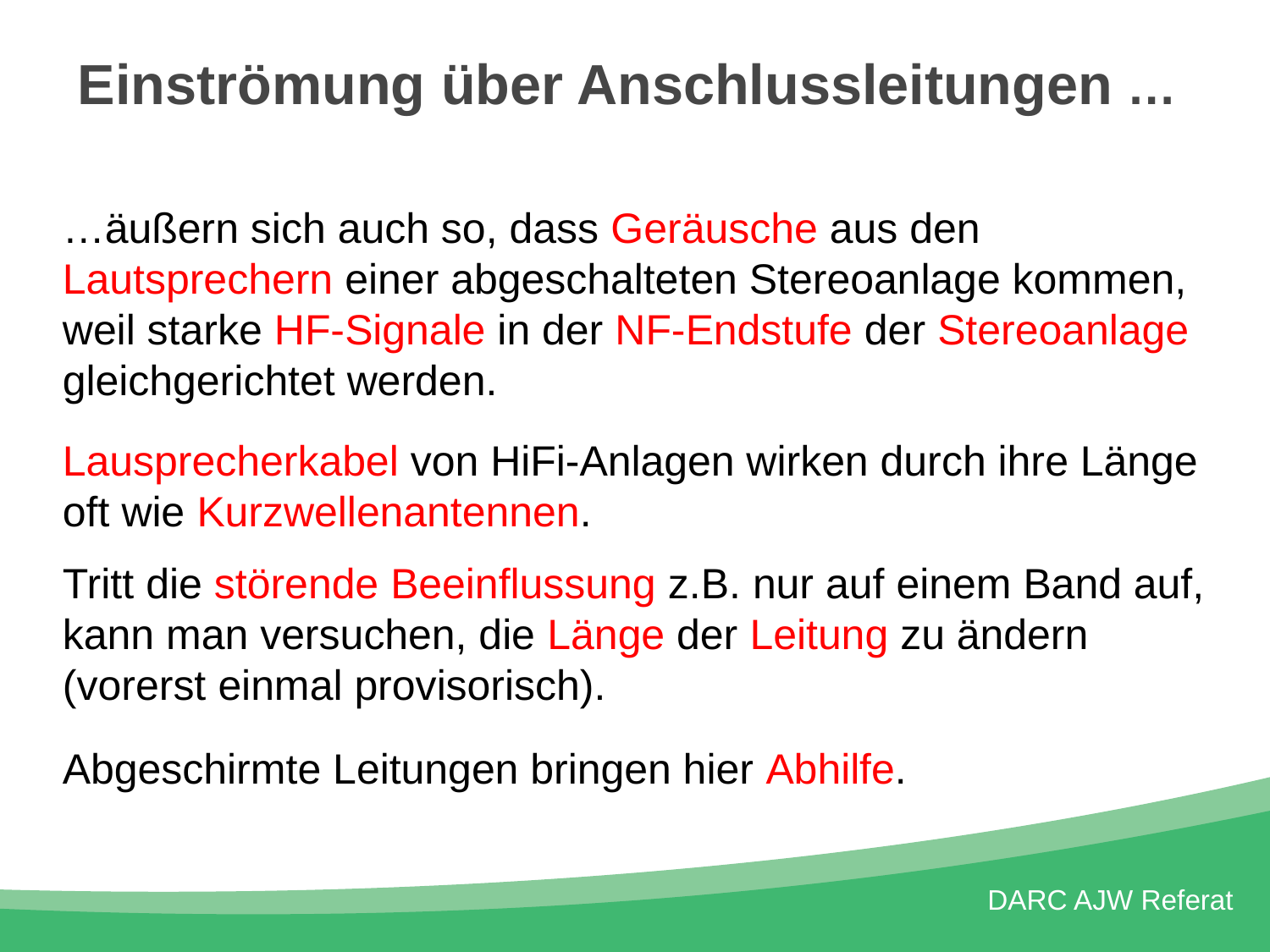

# Einströmung über Anschlussleitungen …
…äußern sich auch so, dass Geräusche aus den Lautsprechern einer abgeschalteten Stereoanlage kommen, weil starke HF-Signale in der NF-Endstufe der Stereoanlage gleichgerichtet werden.
Lausprecherkabel von HiFi-Anlagen wirken durch ihre Länge oft wie Kurzwellenantennen.
Tritt die störende Beeinflussung z.B. nur auf einem Band auf, kann man versuchen, die Länge der Leitung zu ändern (vorerst einmal provisorisch).

Abgeschirmte Leitungen bringen hier Abhilfe.